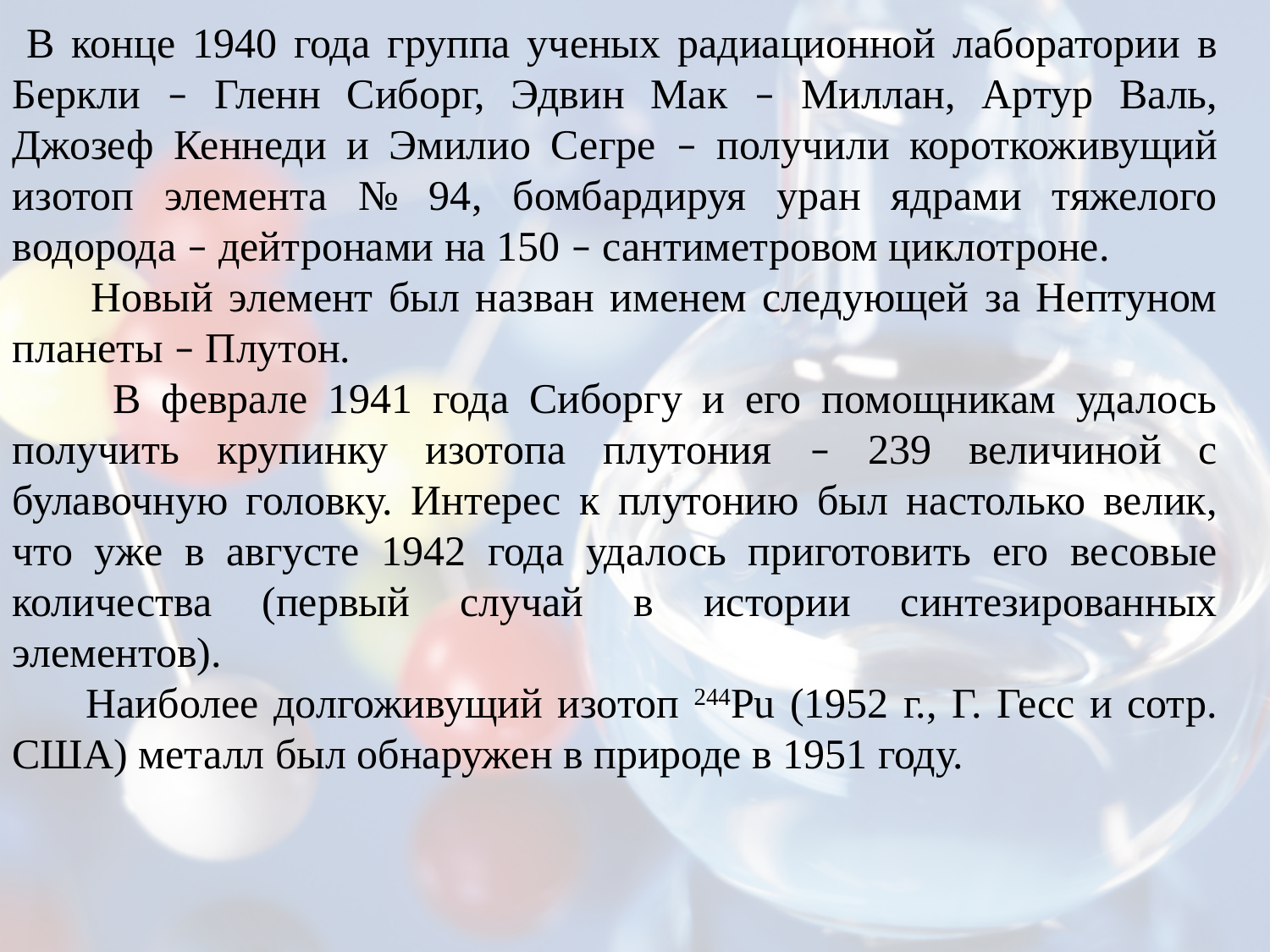

В конце 1940 года группа ученых радиационной лаборатории в Беркли – Гленн Сиборг, Эдвин Мак – Миллан, Артур Валь, Джозеф Кеннеди и Эмилио Сегре – получили короткоживущий изотоп элемента № 94, бомбардируя уран ядрами тяжелого водорода – дейтронами на 150 – сантиметровом циклотроне.
     Новый элемент был назван именем следующей за Нептуном планеты – Плутон.
     В феврале 1941 года Сиборгу и его помощникам удалось получить крупинку изотопа плутония – 239 величиной с булавочную головку. Интерес к плутонию был настолько велик, что уже в августе 1942 года удалось приготовить его весовые количества (первый случай в истории синтезированных элементов).
     Наиболее долгоживущий изотоп 244Pu (1952 г., Г. Гесс и сотр. США) металл был обнаружен в природе в 1951 году.